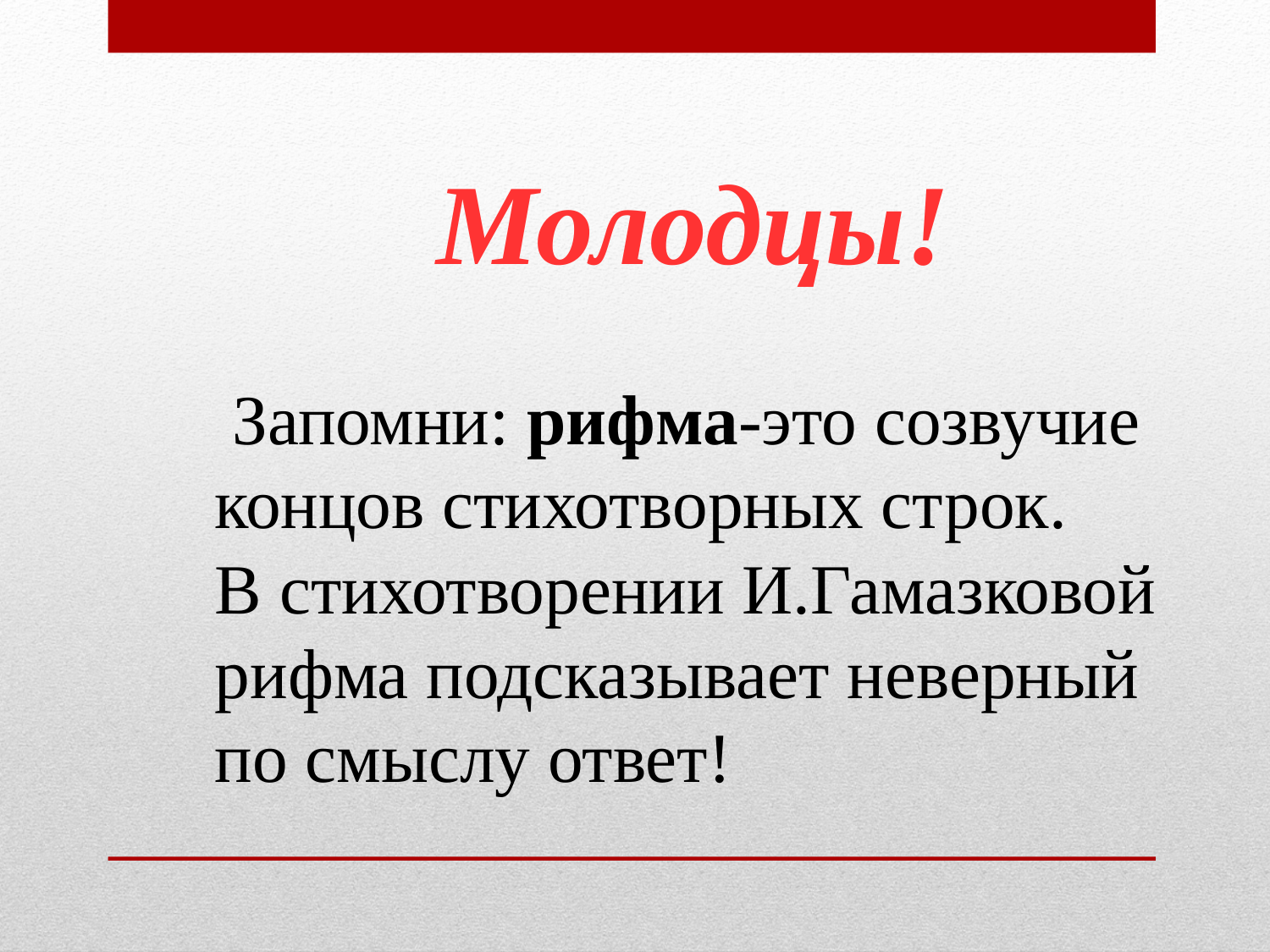

Молодцы!
 Запомни: рифма-это созвучие
концов стихотворных строк.
В стихотворении И.Гамазковой
рифма подсказывает неверный
по смыслу ответ!